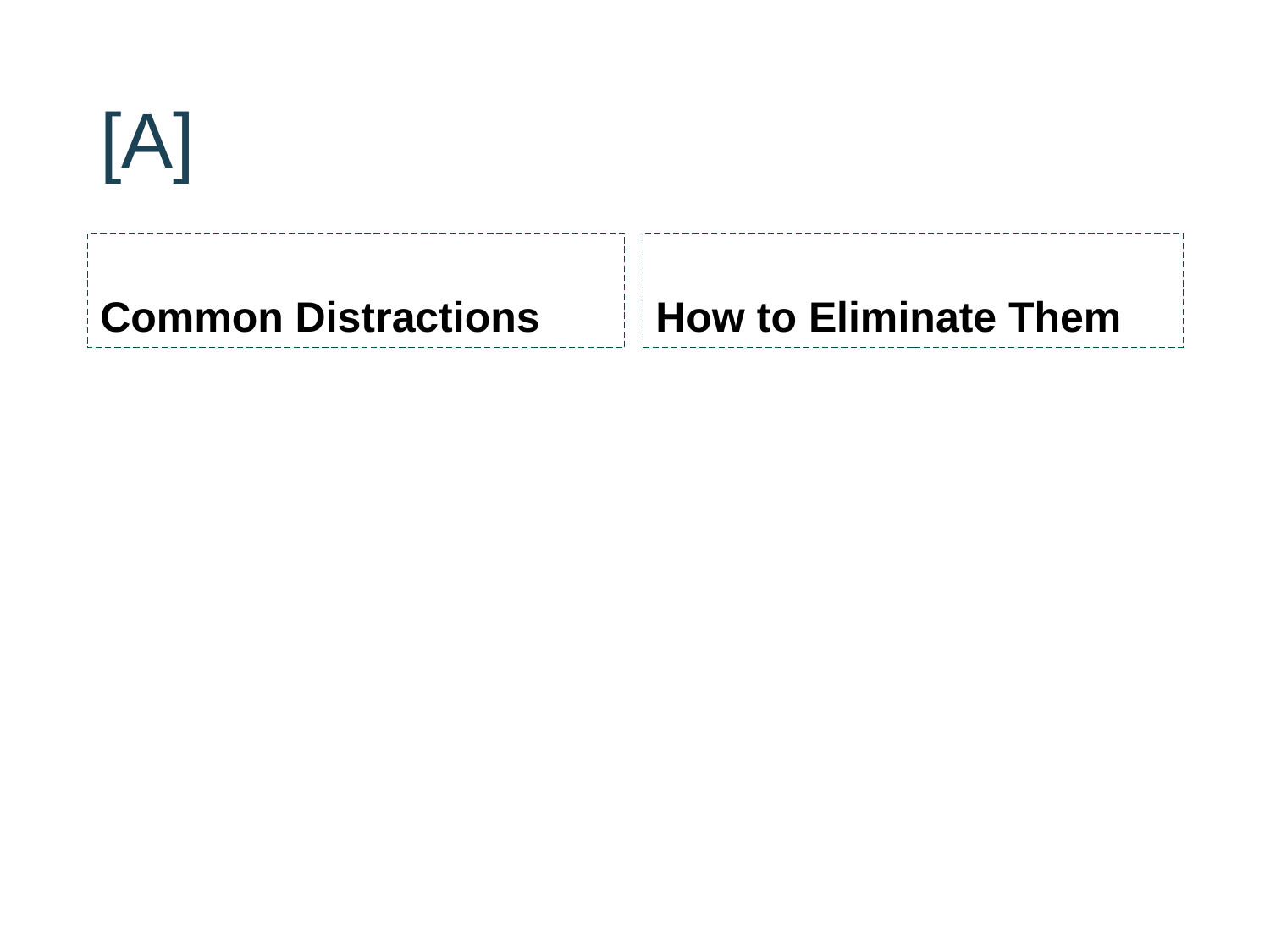

# [A]
Common Distractions
How to Eliminate Them